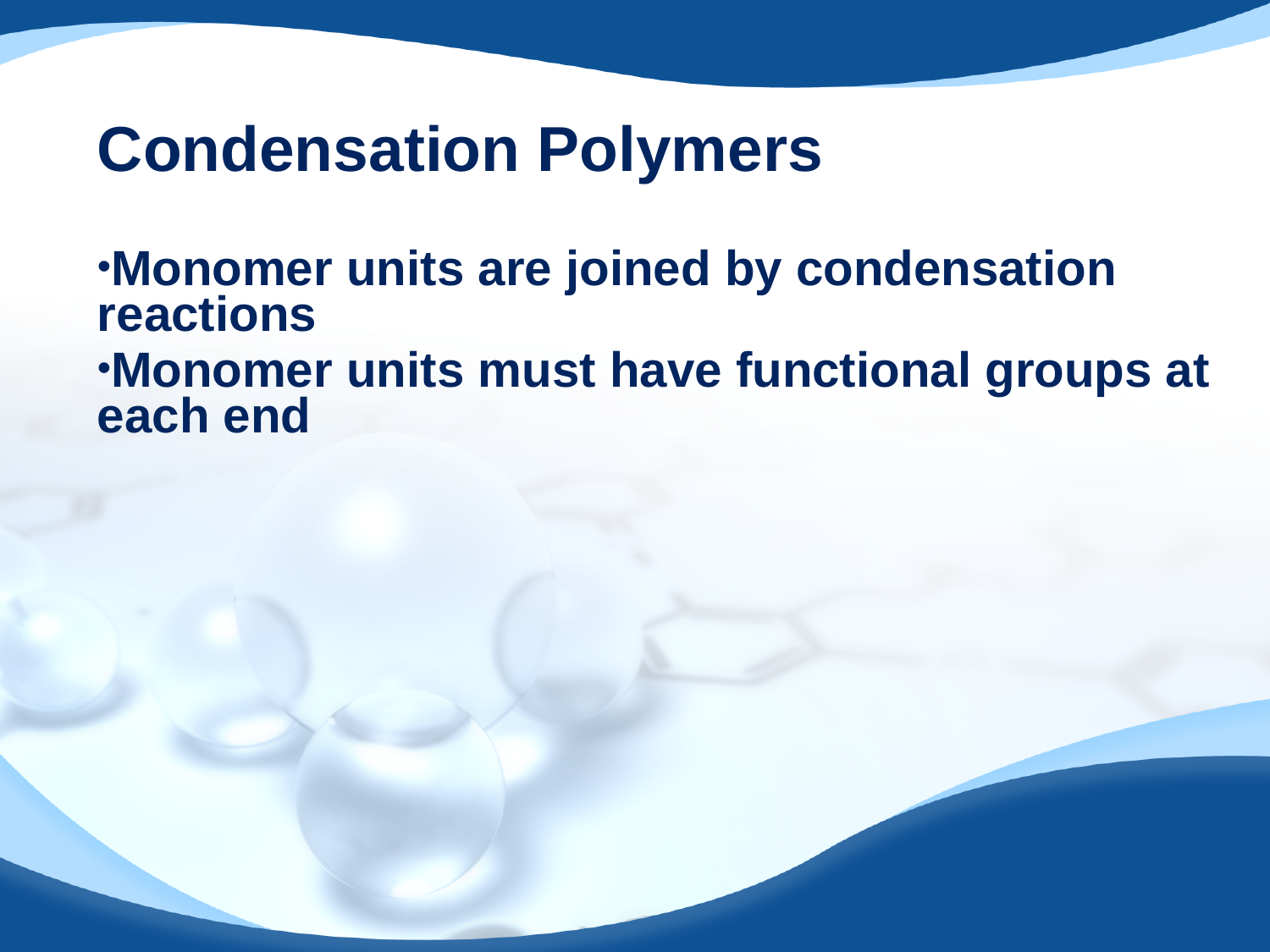

# Condensation Polymers
Monomer units are joined by condensation reactions
Monomer units must have functional groups at each end